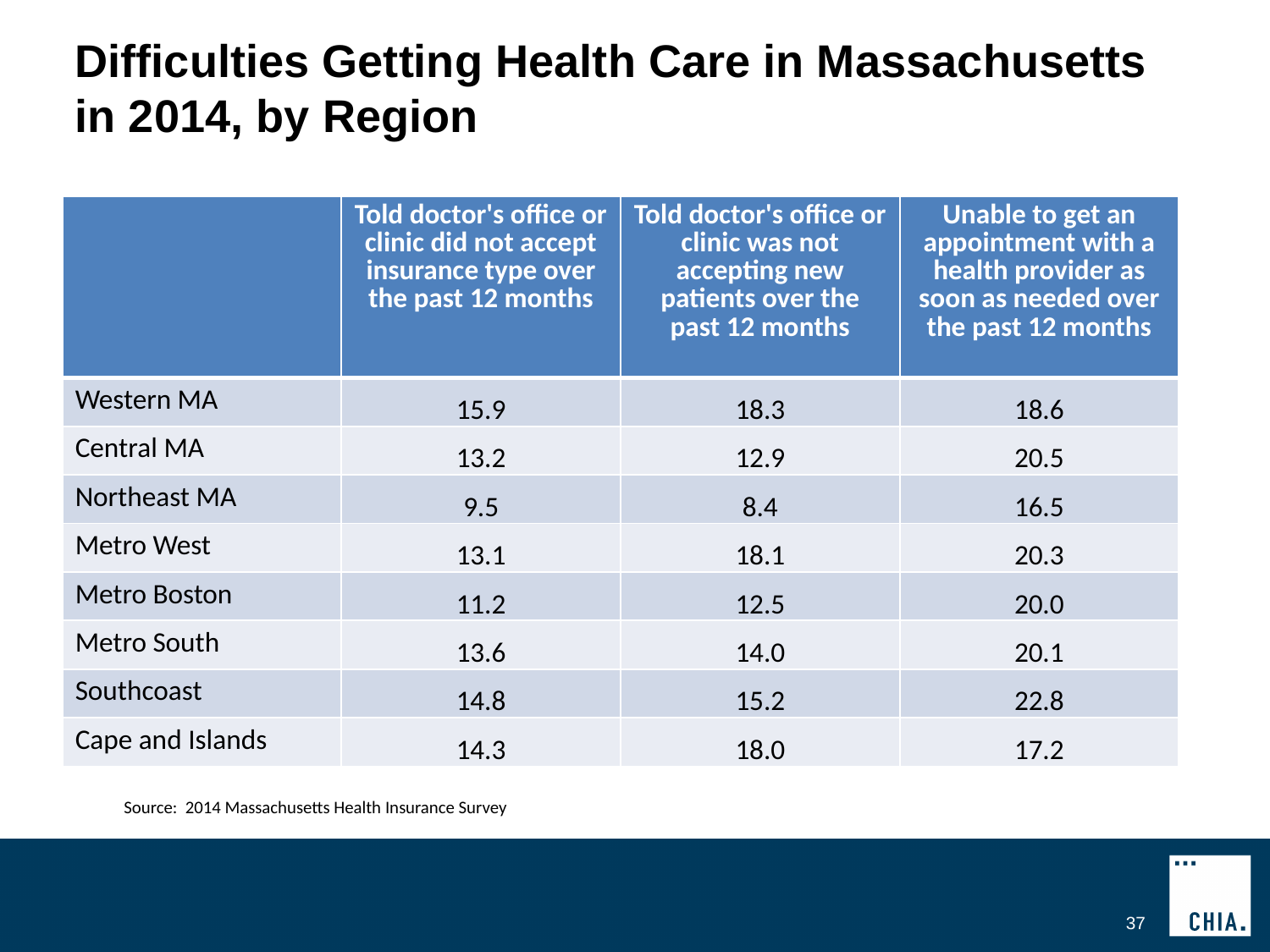

# Difficulties Getting Health Care in Massachusetts in 2014, by Region
|  | Told doctor's office or clinic did not accept insurance type over the past 12 months | Told doctor's office or clinic was not accepting new patients over the past 12 months | Unable to get an appointment with a health provider as soon as needed over the past 12 months |
| --- | --- | --- | --- |
| Western MA | 15.9 | 18.3 | 18.6 |
| Central MA | 13.2 | 12.9 | 20.5 |
| Northeast MA | 9.5 | 8.4 | 16.5 |
| Metro West | 13.1 | 18.1 | 20.3 |
| Metro Boston | 11.2 | 12.5 | 20.0 |
| Metro South | 13.6 | 14.0 | 20.1 |
| Southcoast | 14.8 | 15.2 | 22.8 |
| Cape and Islands | 14.3 | 18.0 | 17.2 |
Source:  2014 Massachusetts Health Insurance Survey
37